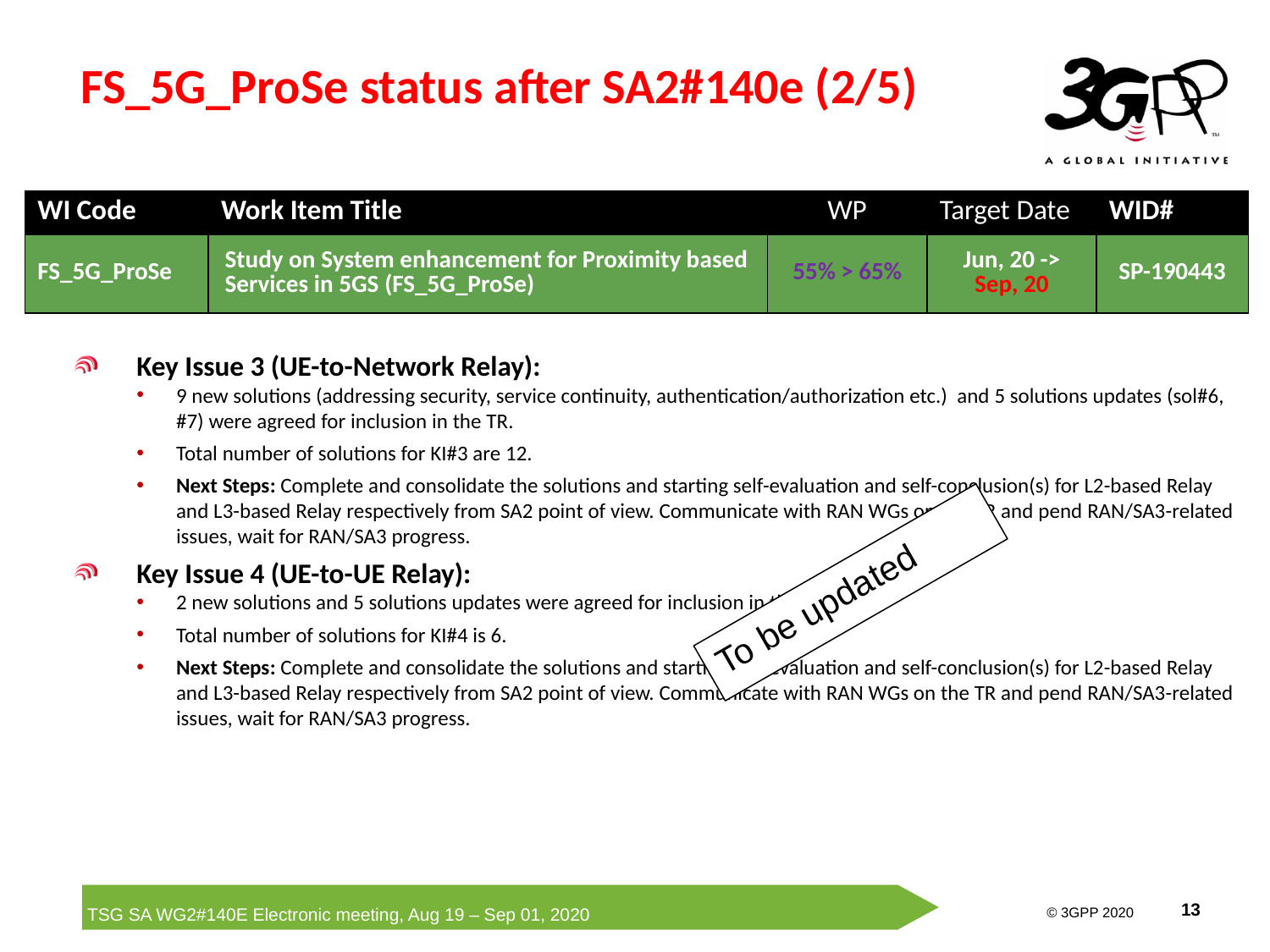

# FS_5G_ProSe status after SA2#140e (2/5)
| WI Code | Work Item Title | WP | Target Date | WID# |
| --- | --- | --- | --- | --- |
| FS\_5G\_ProSe | Study on System enhancement for Proximity based Services in 5GS (FS\_5G\_ProSe) | 55% > 65% | Jun, 20 -> Sep, 20 | SP-190443 |
Key Issue 3 (UE-to-Network Relay):
9 new solutions (addressing security, service continuity, authentication/authorization etc.)  and 5 solutions updates (sol#6, #7) were agreed for inclusion in the TR.
Total number of solutions for KI#3 are 12.
Next Steps: Complete and consolidate the solutions and starting self-evaluation and self-conclusion(s) for L2-based Relay and L3-based Relay respectively from SA2 point of view. Communicate with RAN WGs on the TR and pend RAN/SA3-related issues, wait for RAN/SA3 progress.
Key Issue 4 (UE-to-UE Relay):
2 new solutions and 5 solutions updates were agreed for inclusion in the TR.
Total number of solutions for KI#4 is 6.
Next Steps: Complete and consolidate the solutions and starting self-evaluation and self-conclusion(s) for L2-based Relay and L3-based Relay respectively from SA2 point of view. Communicate with RAN WGs on the TR and pend RAN/SA3-related issues, wait for RAN/SA3 progress.
To be updated